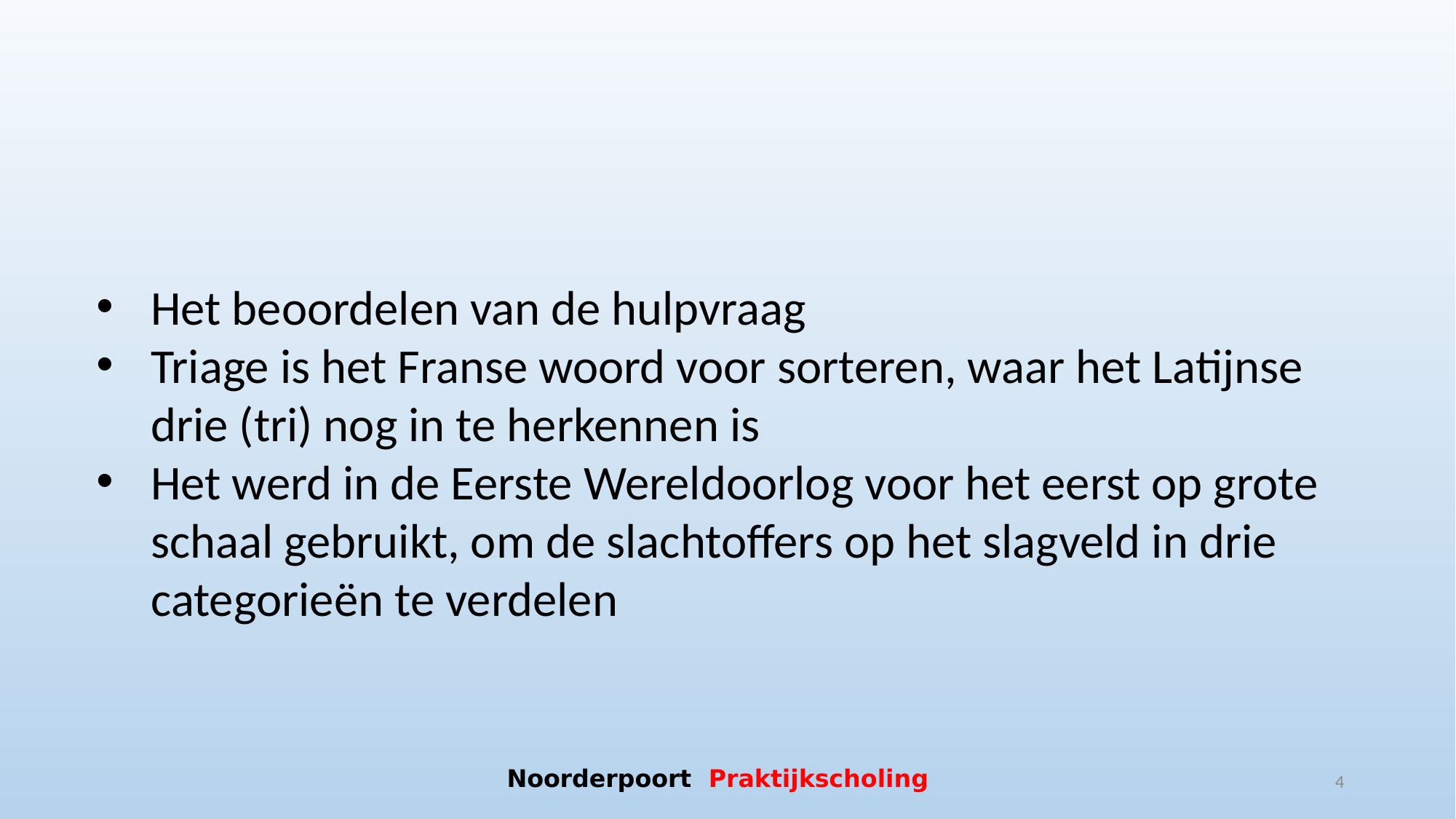

#
Het beoordelen van de hulpvraag
Triage is het Franse woord voor sorteren, waar het Latijnse drie (tri) nog in te herkennen is
Het werd in de Eerste Wereldoorlog voor het eerst op grote schaal gebruikt, om de slachtoffers op het slagveld in drie categorieën te verdelen
Noorderpoort  Praktijkscholing
4